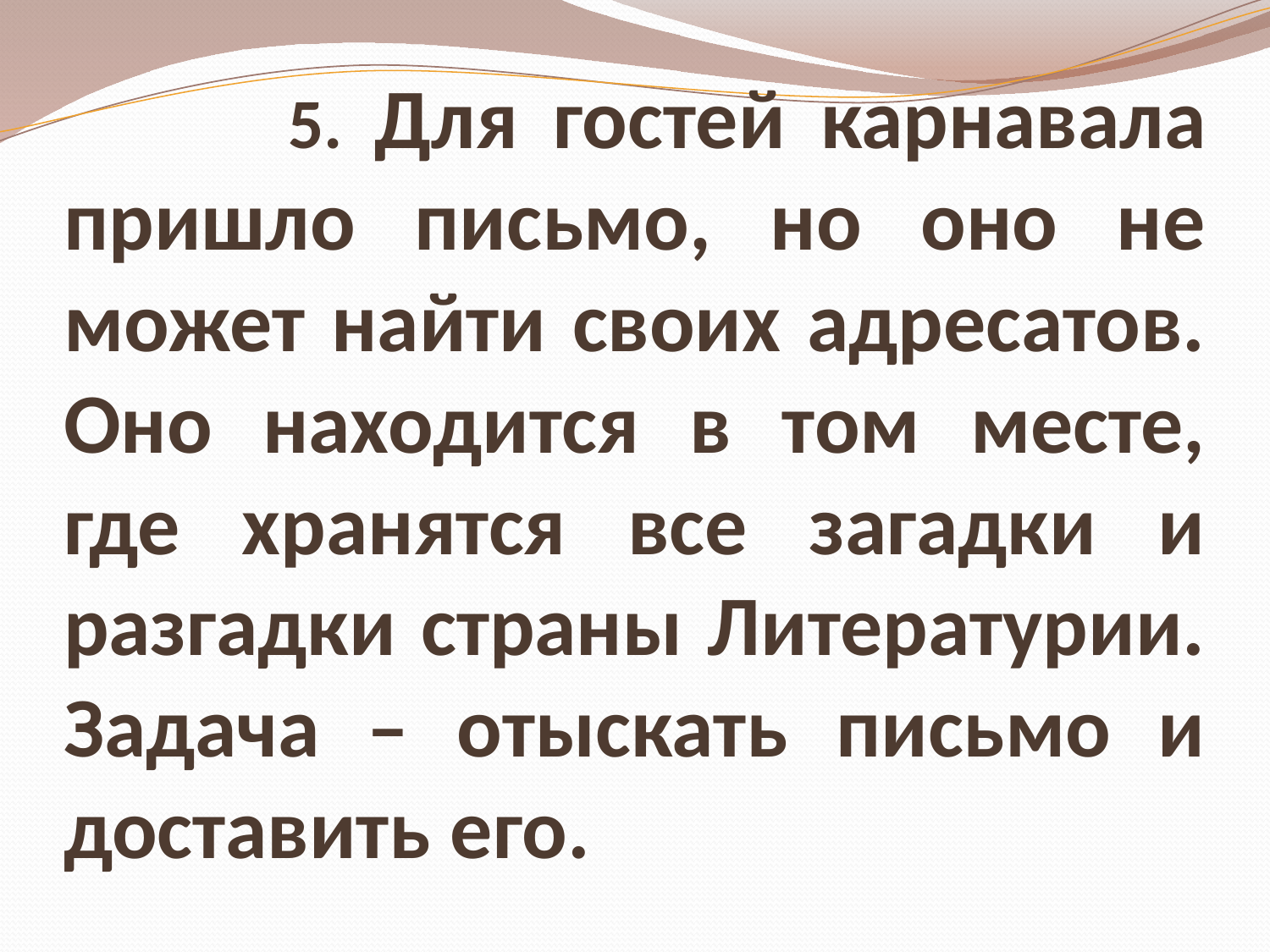

# 5. Для гостей карнавала пришло письмо, но оно не может найти своих адресатов. Оно находится в том месте, где хранятся все загадки и разгадки страны Литературии. Задача – отыскать письмо и доставить его.